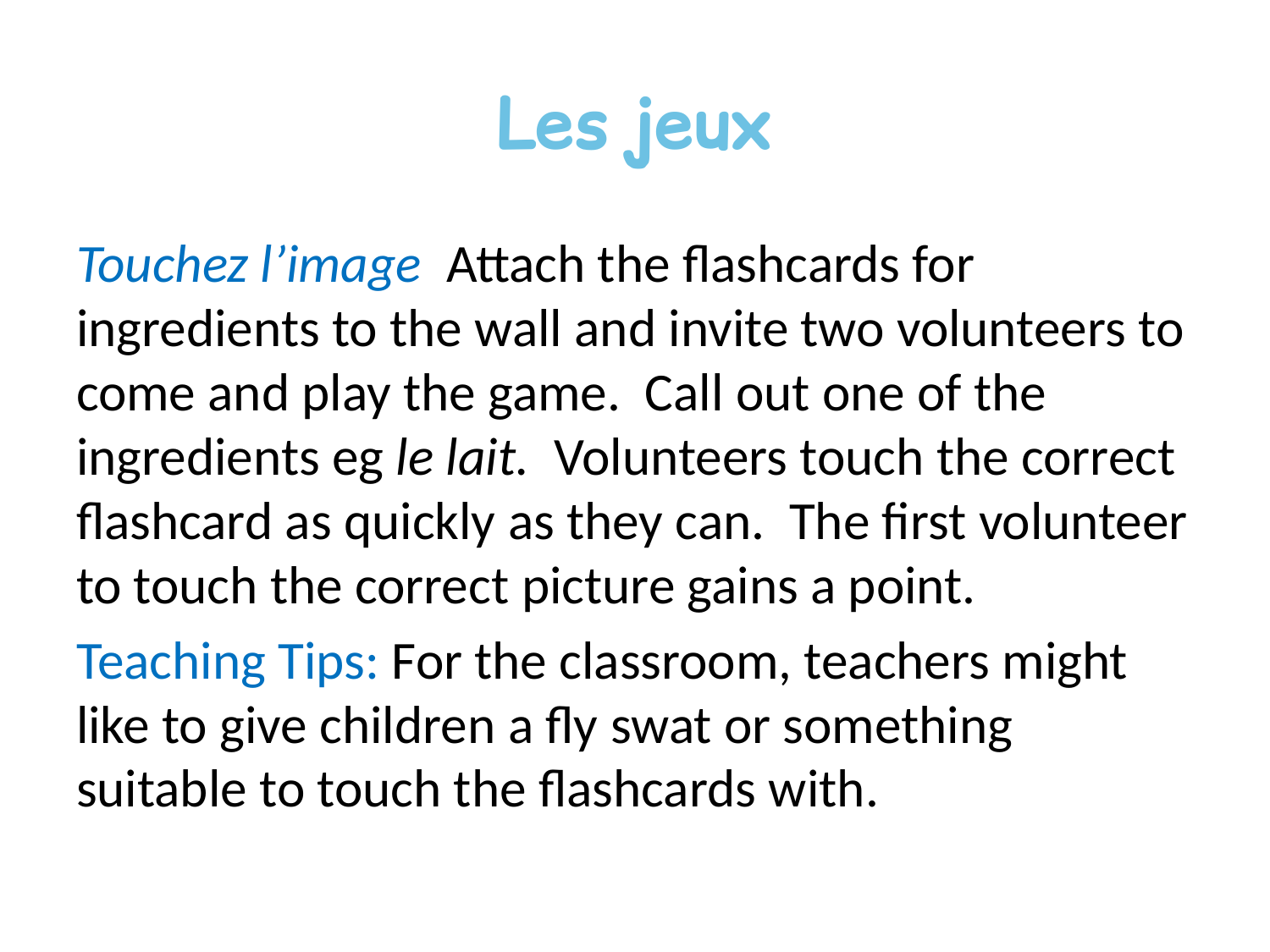

# Les jeux
Touchez l’image  Attach the flashcards for ingredients to the wall and invite two volunteers to come and play the game.  Call out one of the ingredients eg le lait.  Volunteers touch the correct flashcard as quickly as they can.  The first volunteer to touch the correct picture gains a point.
Teaching Tips: For the classroom, teachers might like to give children a fly swat or something suitable to touch the flashcards with.